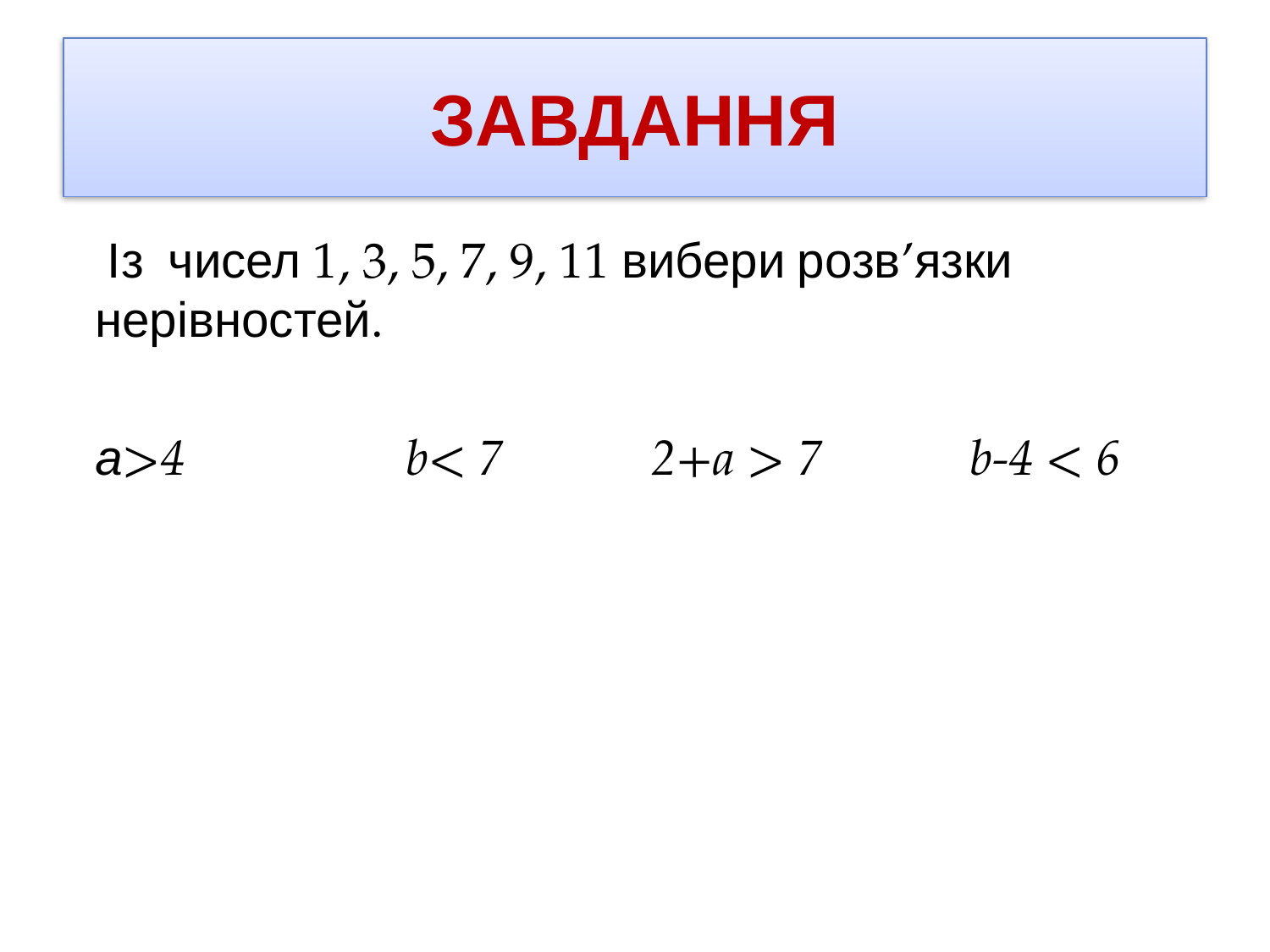

# ЗАВДАННЯ
 Із  чисел 1, 3, 5, 7, 9, 11 вибери розв’язки нерівностей.

а>4                  b< 7            2+a > 7            b-4 < 6